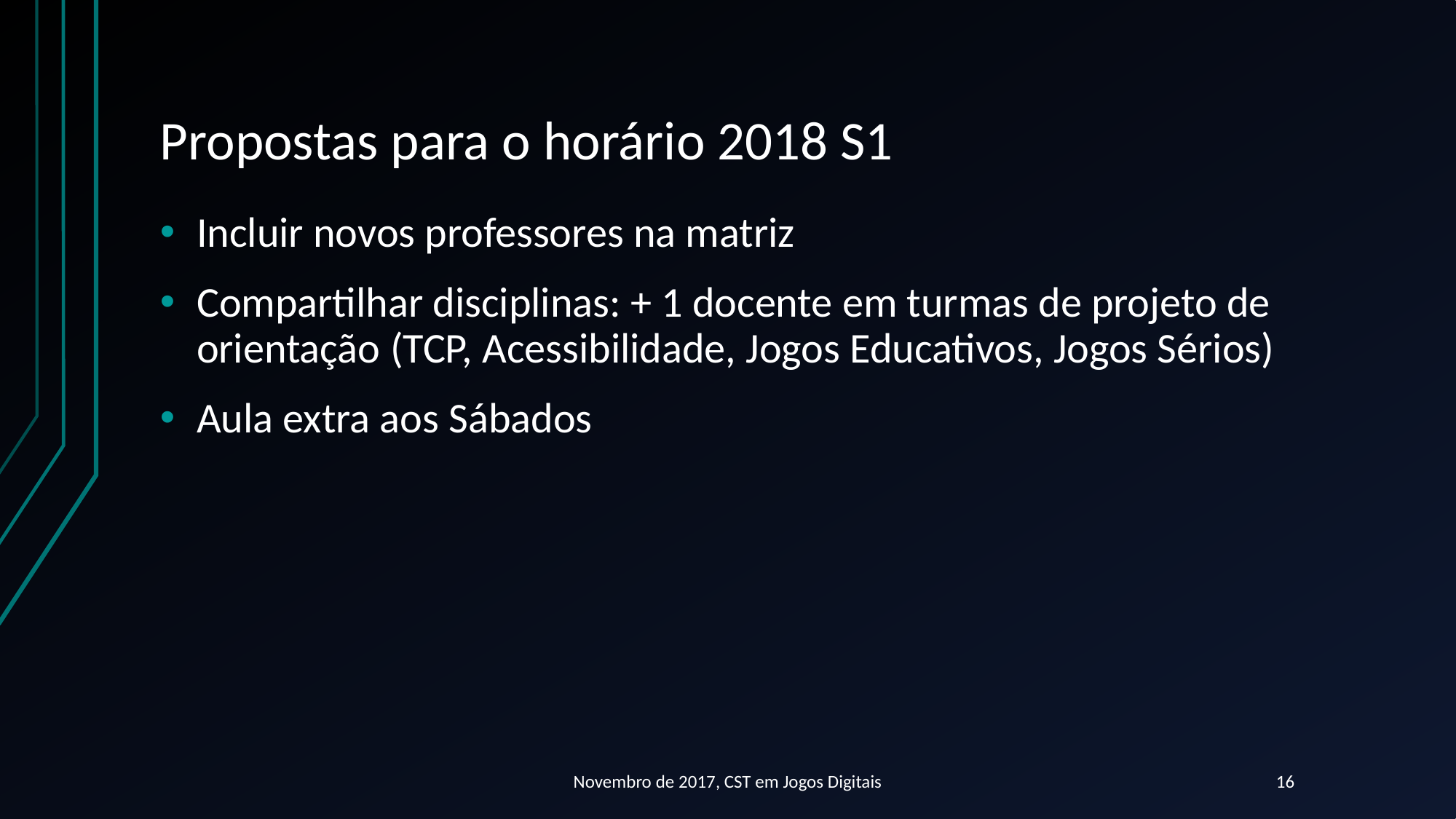

# Propostas para o horário 2018 S1
Incluir novos professores na matriz
Compartilhar disciplinas: + 1 docente em turmas de projeto de orientação (TCP, Acessibilidade, Jogos Educativos, Jogos Sérios)
Aula extra aos Sábados

Novembro de 2017, CST em Jogos Digitais
16